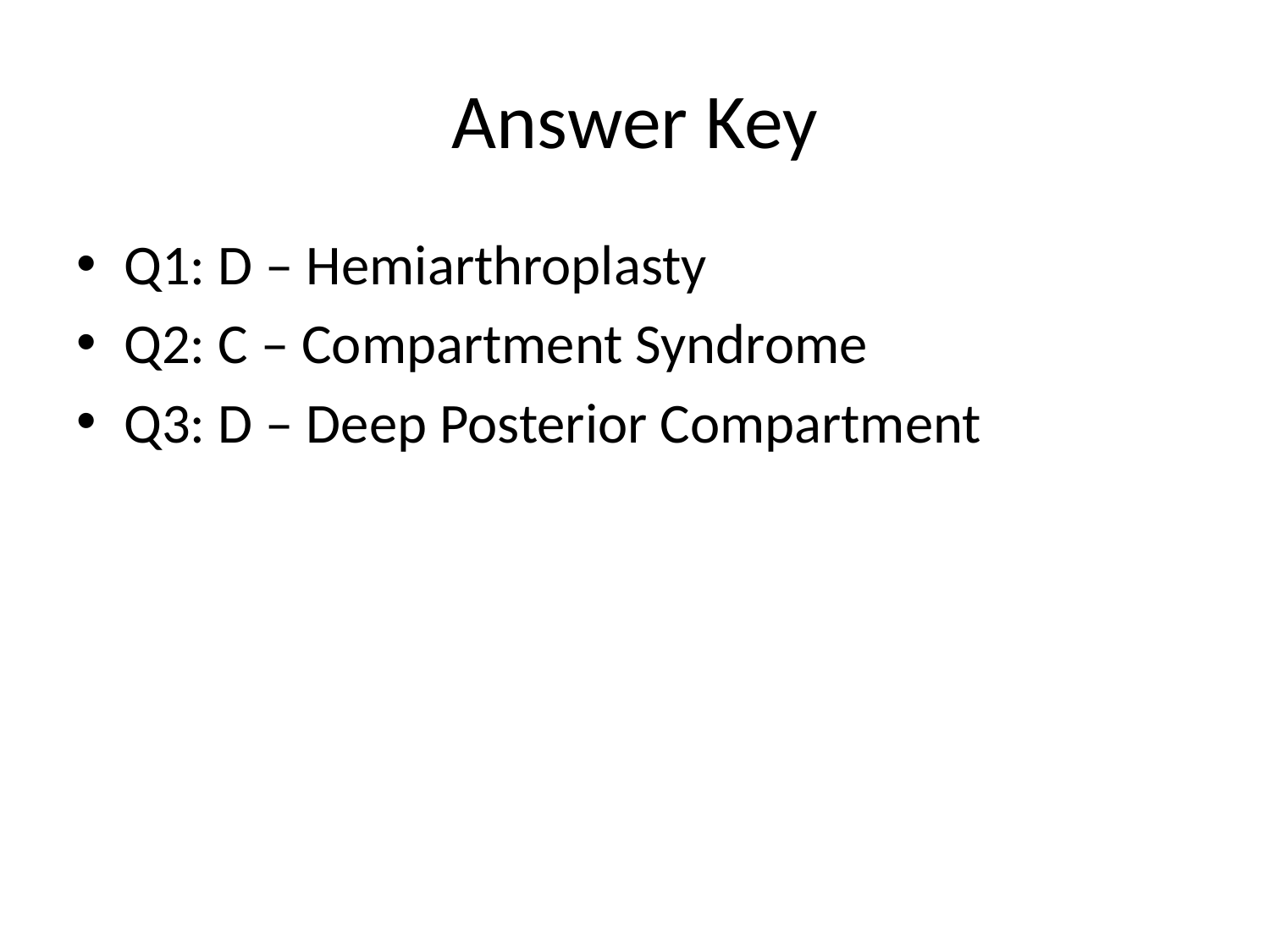

# Answer Key
Q1: D – Hemiarthroplasty
Q2: C – Compartment Syndrome
Q3: D – Deep Posterior Compartment